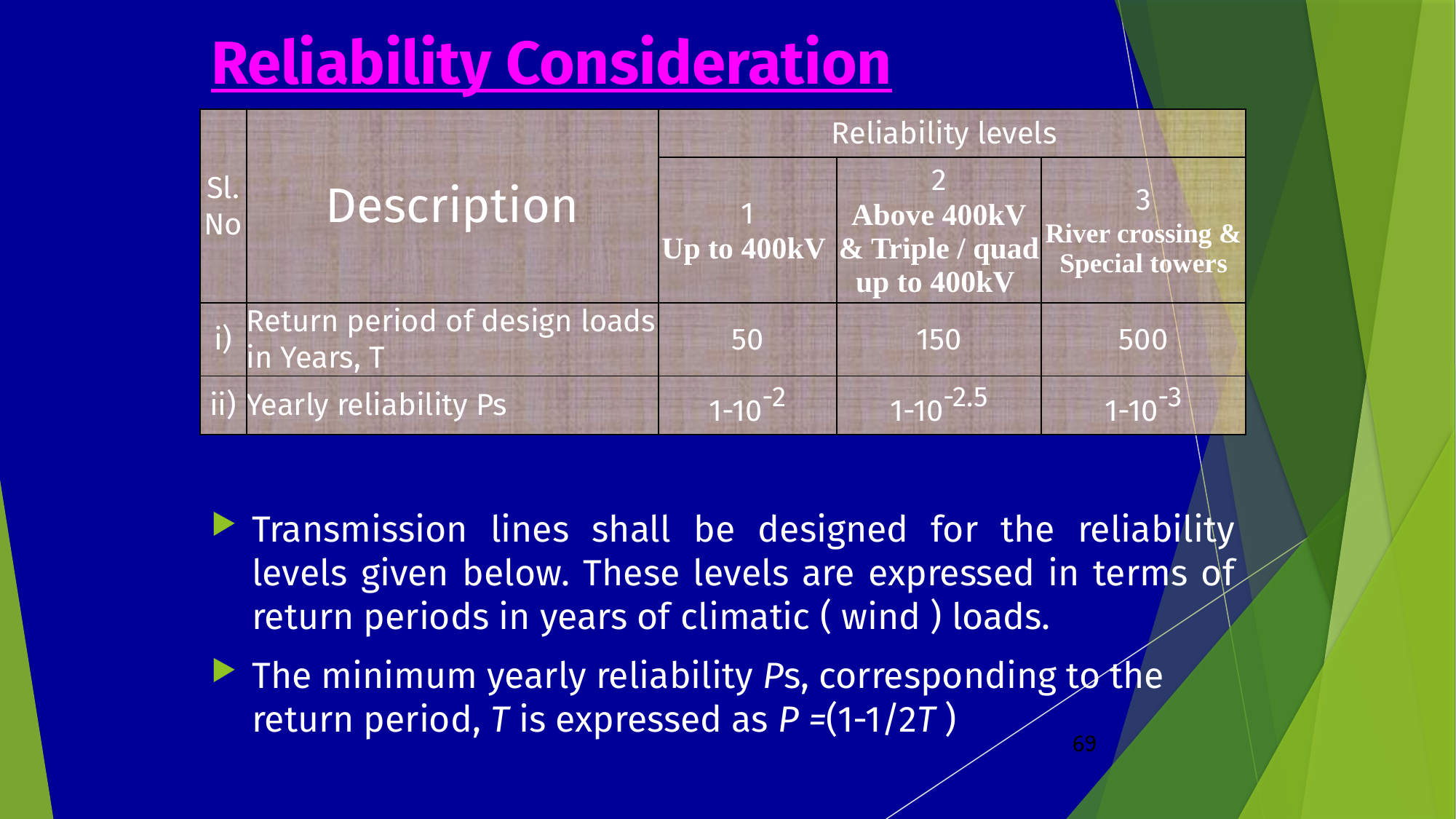

# Reliability Consideration
| Sl. No | Description | Reliability levels |  |  |
| --- | --- | --- | --- | --- |
|  |  | 1 Up to 400kV | 2 Above 400kV & Triple / quad up to 400kV | 3 River crossing & Special towers |
| i) | Return period of design loads in Years, T | 50 | 150 | 500 |
| ii) | Yearly reliability Ps | 1-10-2 | 1-10-2.5 | 1-10-3 |
Transmission lines shall be designed for the reliability levels given below. These levels are expressed in terms of return periods in years of climatic ( wind ) loads.
The minimum yearly reliability Ps, corresponding to the return period, T is expressed as P =(1-1/2T )
69